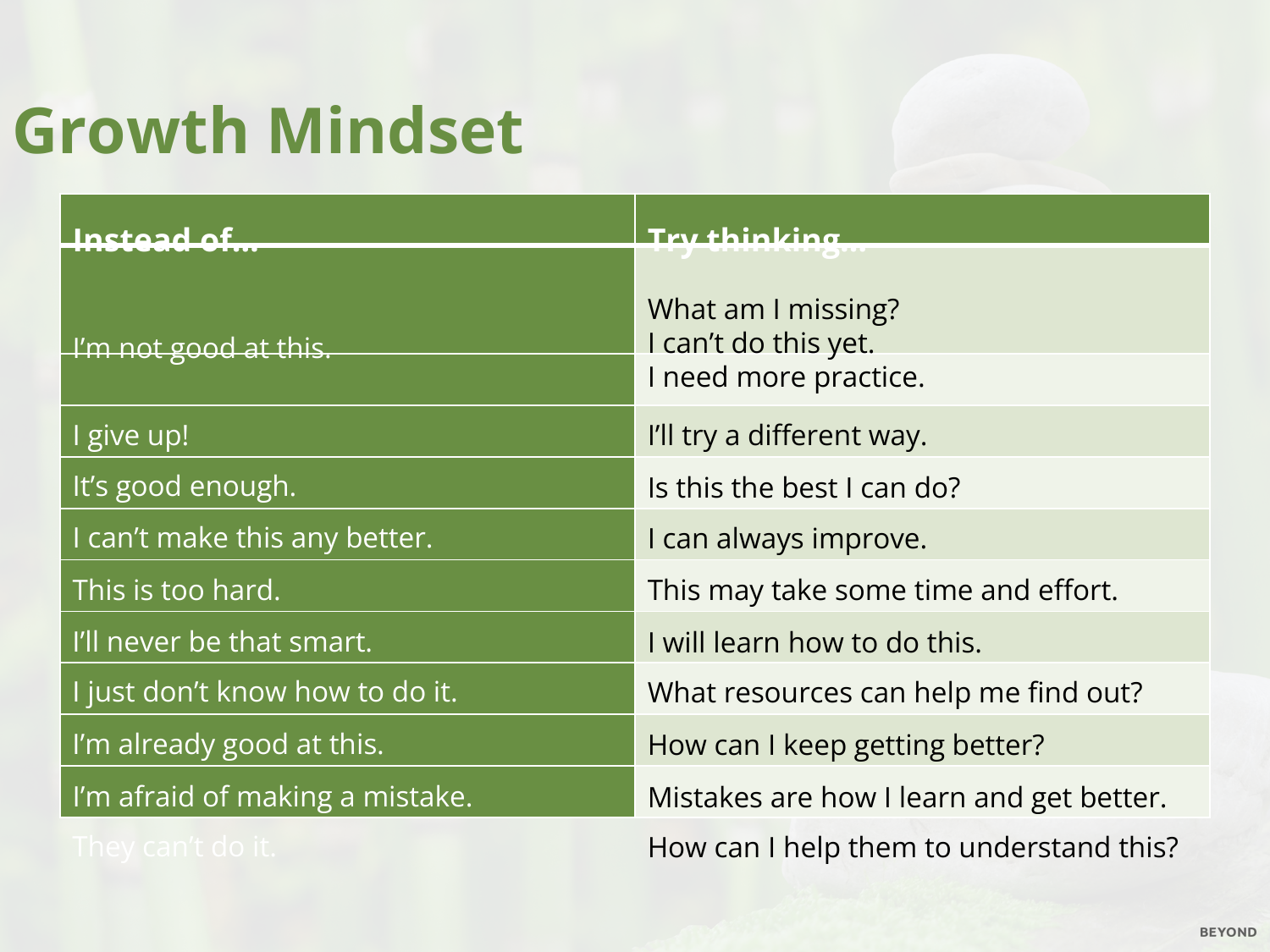

Growth Mindset
|  |  |
| --- | --- |
|  |  |
|  |  |
|  |  |
|  |  |
|  |  |
|  |  |
|  |  |
|  |  |
|  |  |
|  |  |
Instead of…
Try thinking…
What am I missing?
I can’t do this yet.
I need more practice.
I’m not good at this.
I’ll try a different way.
I give up!
It’s good enough.
Is this the best I can do?
I can’t make this any better.
I can always improve.
This may take some time and effort.
This is too hard.
I’ll never be that smart.
I will learn how to do this.
I just don’t know how to do it.
What resources can help me find out?
I’m already good at this.
How can I keep getting better?
I’m afraid of making a mistake.
Mistakes are how I learn and get better.
They can’t do it.
How can I help them to understand this?